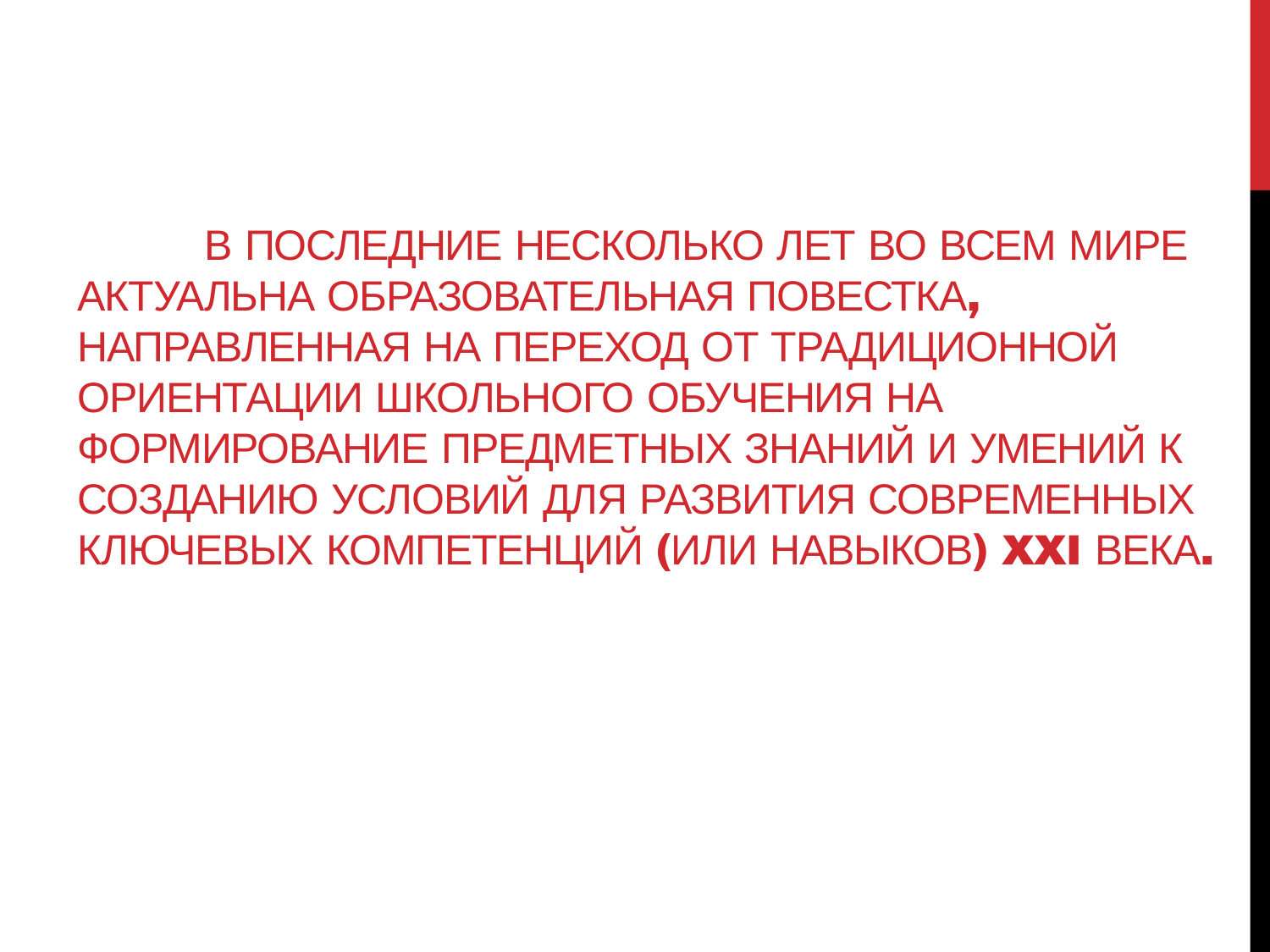

# В последние несколько лет во всем мире актуальна образовательная повестка, направленная на переход от традиционной ориентации школьного обучения на формирование предметных знаний и умений к созданию условий для развития современных ключевых компетенций (или навыков) XXI века.